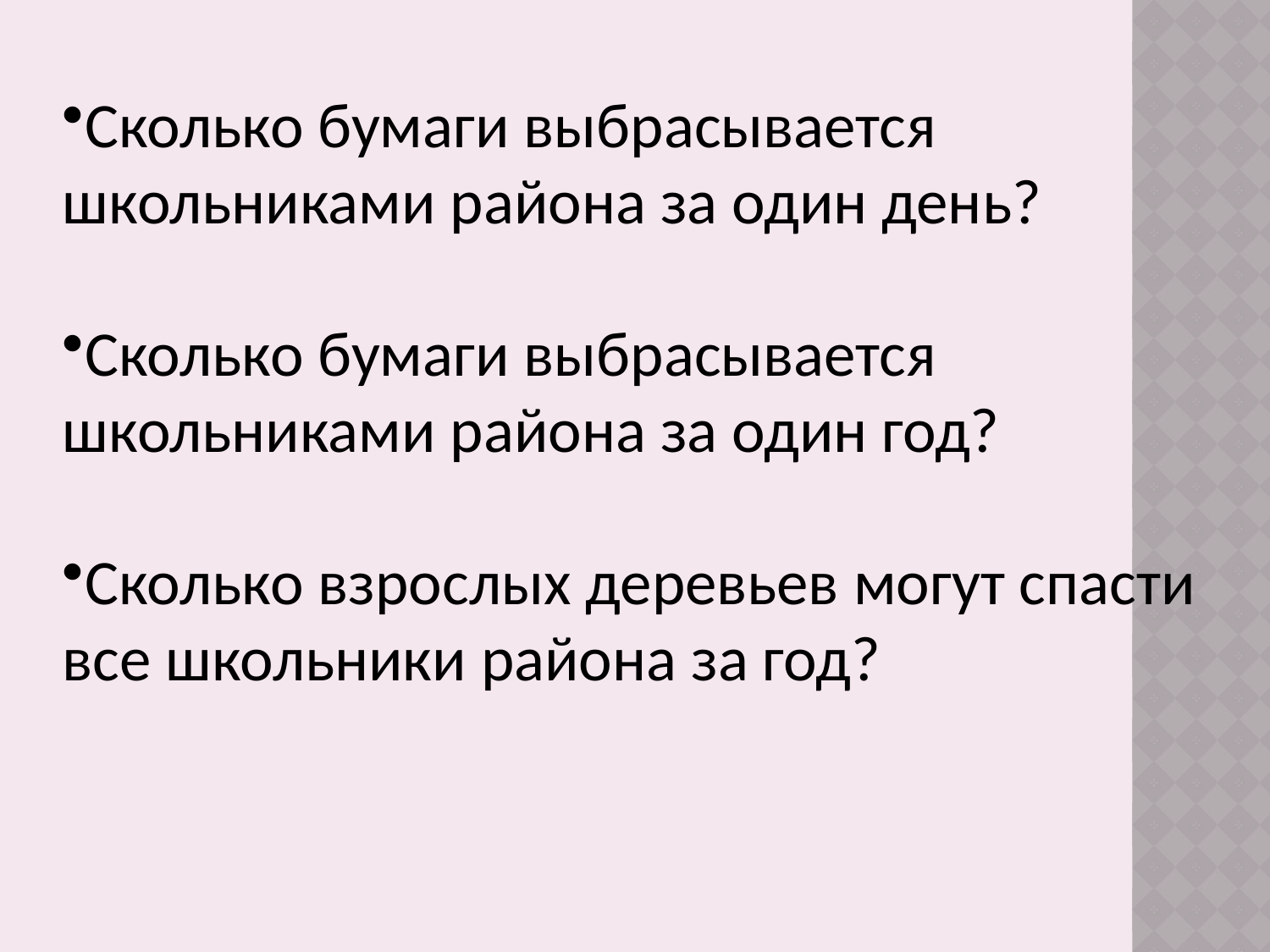

Сколько бумаги выбрасывается школьниками района за один день?

Сколько бумаги выбрасывается школьниками района за один год?

Сколько взрослых деревьев могут спасти все школьники района за год?